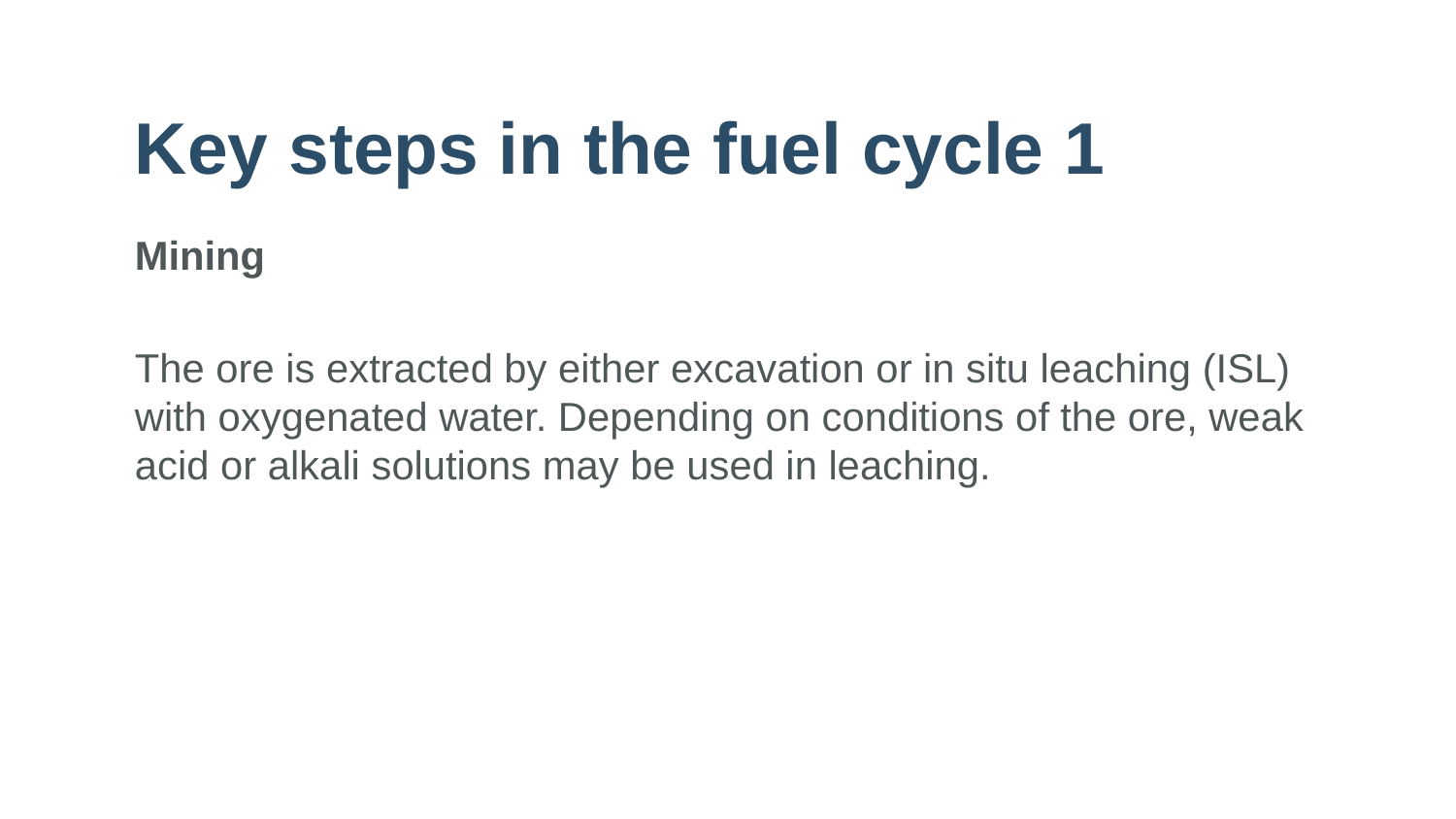

# Key steps in the fuel cycle 1
Mining

The ore is extracted by either excavation or in situ leaching (ISL) with oxygenated water. Depending on conditions of the ore, weak acid or alkali solutions may be used in leaching.